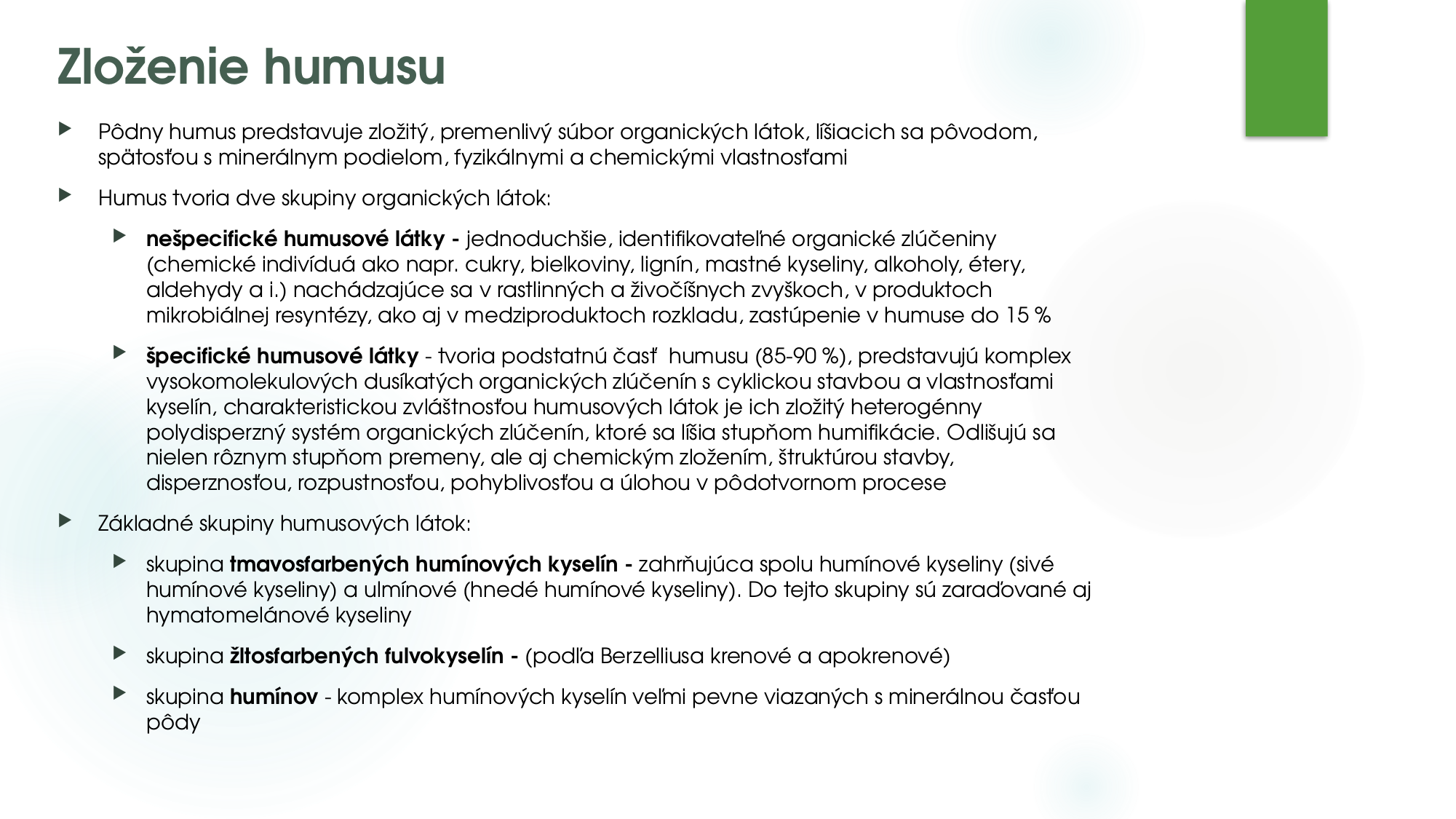

# Zloženie humusu
Pôdny humus predstavuje zložitý, premenlivý súbor organických látok, líšiacich sa pôvodom, spätosťou s minerálnym podielom, fyzikálnymi a chemickými vlastnosťami
Humus tvoria dve skupiny organických látok:
nešpecifické humusové látky - jednoduchšie, identifikovateľné organické zlúčeniny (chemické indivíduá ako napr. cukry, bielkoviny, lignín, mastné kyseliny, alkoholy, étery, aldehydy a i.) nachádzajúce sa v rastlinných a živočíšnych zvyškoch, v produktoch mikrobiálnej resyntézy, ako aj v medziproduktoch rozkladu, zastúpenie v humuse do 15 %
špecifické humusové látky - tvoria podstatnú časť  humusu (85-90 %), predstavujú komplex vysokomolekulových dusíkatých organických zlúčenín s cyklickou stavbou a vlastnosťami kyselín, charakteristickou zvláštnosťou humusových látok je ich zložitý heterogénny polydisperzný systém organických zlúčenín, ktoré sa líšia stupňom humifikácie. Odlišujú sa nielen rôznym stupňom premeny, ale aj chemickým zložením, štruktúrou stavby, disperznosťou, rozpustnosťou, pohyblivosťou a úlohou v pôdotvornom procese
Základné skupiny humusových látok:
skupina tmavosfarbených humínových kyselín - zahrňujúca spolu humínové kyseliny (sivé humínové kyseliny) a ulmínové (hnedé humínové kyseliny). Do tejto skupiny sú zaraďované aj hymatomelánové kyseliny
skupina žltosfarbených fulvokyselín - (podľa Berzelliusa krenové a apokrenové)
skupina humínov - komplex humínových kyselín veľmi pevne viazaných s minerálnou časťou pôdy